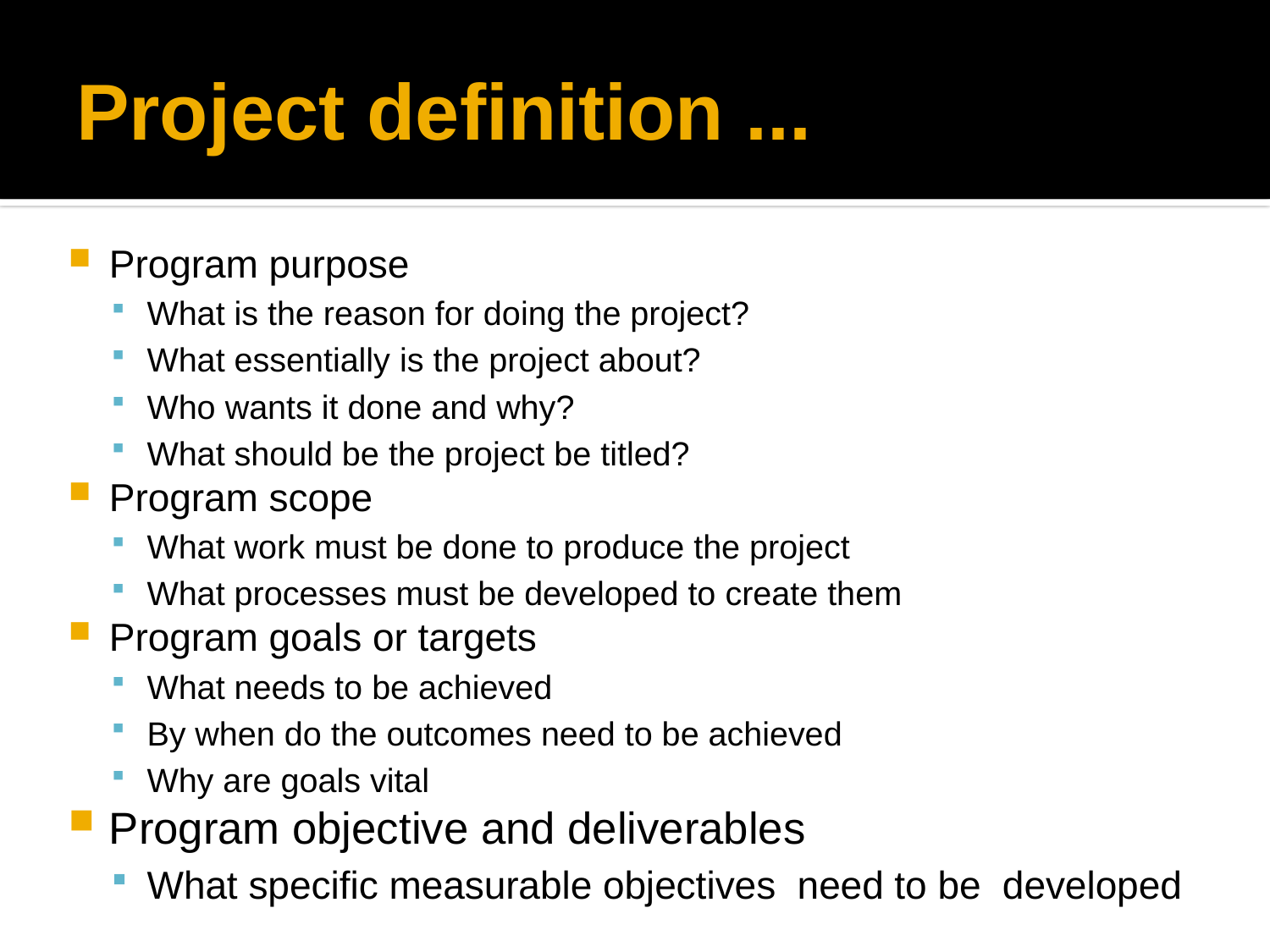

# Project definition ...
Program purpose
What is the reason for doing the project?
What essentially is the project about?
Who wants it done and why?
What should be the project be titled?
Program scope
What work must be done to produce the project
What processes must be developed to create them
Program goals or targets
What needs to be achieved
By when do the outcomes need to be achieved
Why are goals vital
Program objective and deliverables
What specific measurable objectives  need to be  developed